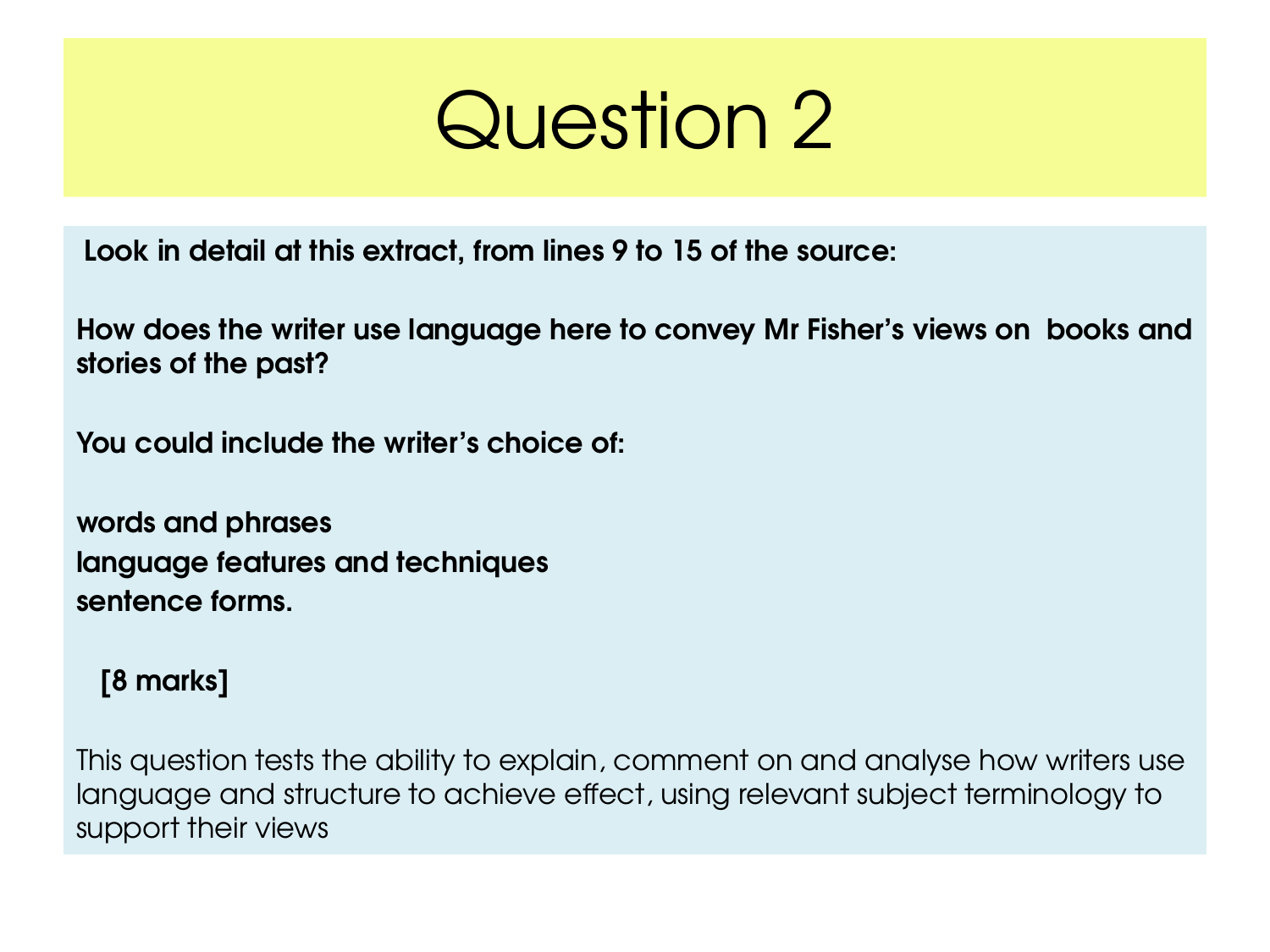

# Question 2
 Look in detail at this extract, from lines 9 to 15 of the source:

How does the writer use language here to convey Mr Fisher’s views on  books and stories of the past?

You could include the writer’s choice of:

words and phrases
language features and techniques
sentence forms.

   [8 marks]

This question tests the ability to explain, comment on and analyse how writers use language and structure to achieve effect, using relevant subject terminology to support their views